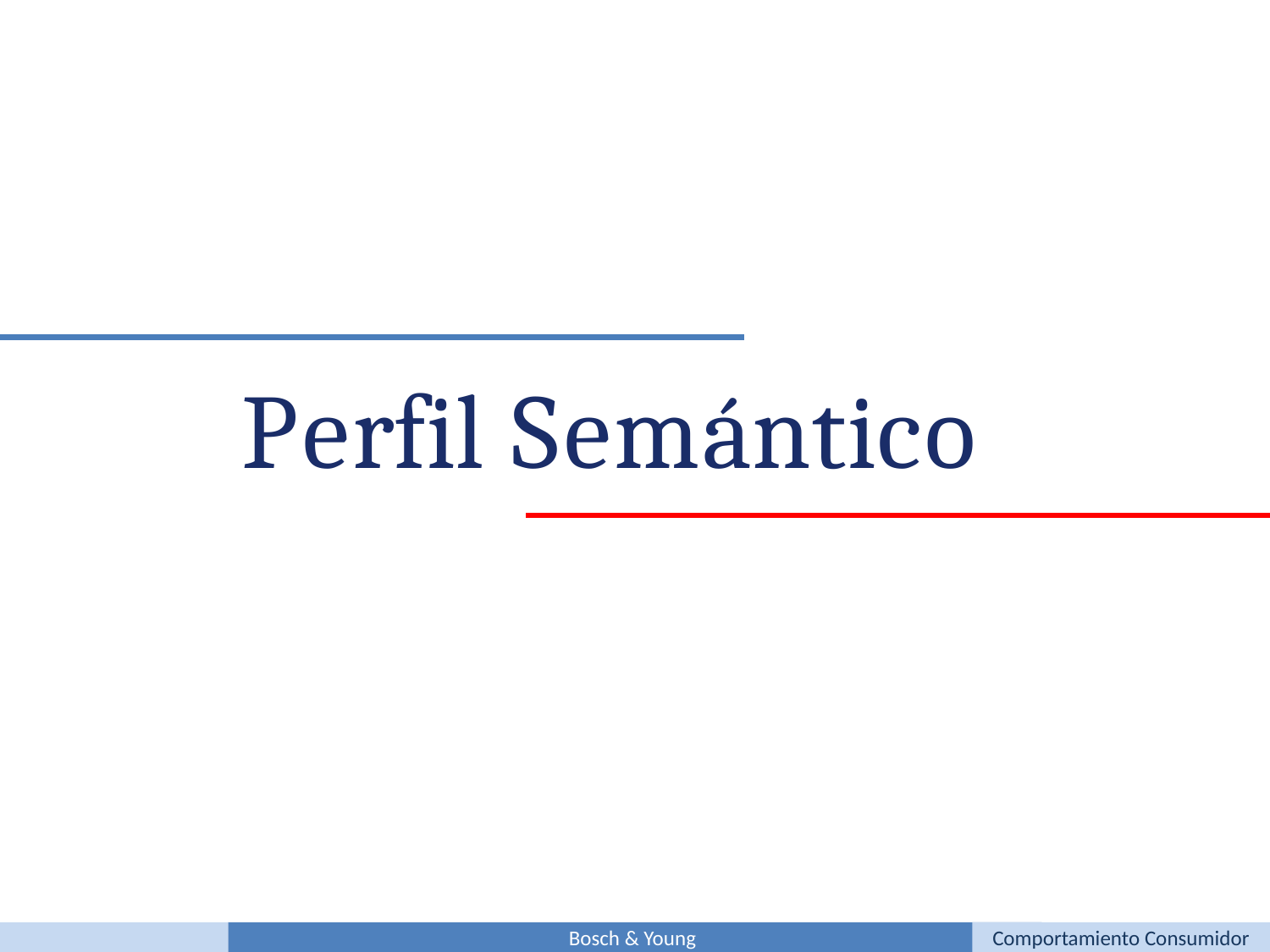

Perfil Semántico

Bosch & Young
Comportamiento Consumidor